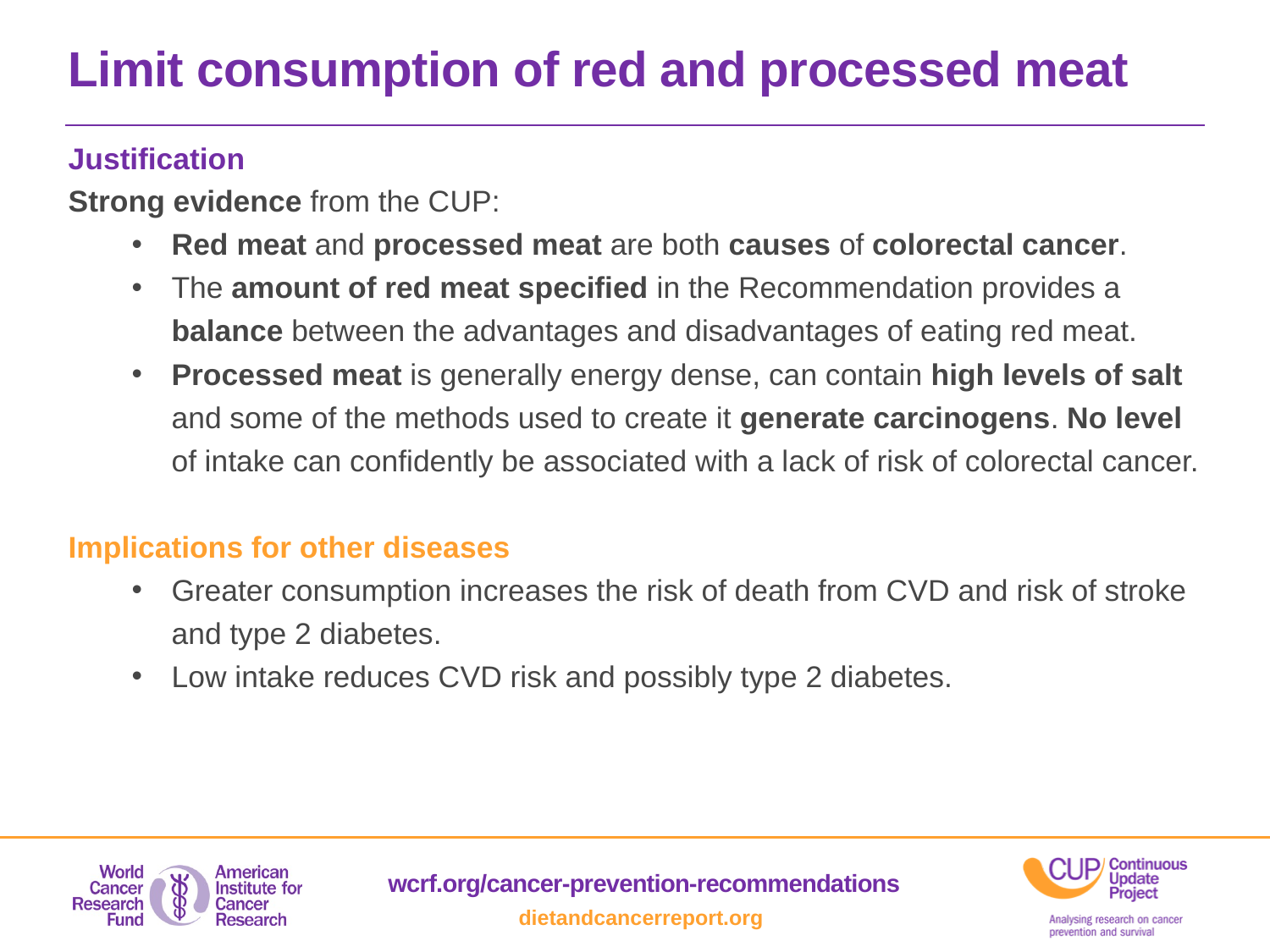

Limit consumption of red and processed meat
Justification
Strong evidence from the CUP:
Red meat and processed meat are both causes of colorectal cancer.
The amount of red meat specified in the Recommendation provides a balance between the advantages and disadvantages of eating red meat.
Processed meat is generally energy dense, can contain high levels of salt and some of the methods used to create it generate carcinogens. No level of intake can confidently be associated with a lack of risk of colorectal cancer.

Implications for other diseases
Greater consumption increases the risk of death from CVD and risk of stroke and type 2 diabetes.
Low intake reduces CVD risk and possibly type 2 diabetes.
wcrf.org/cancer-prevention-recommendations